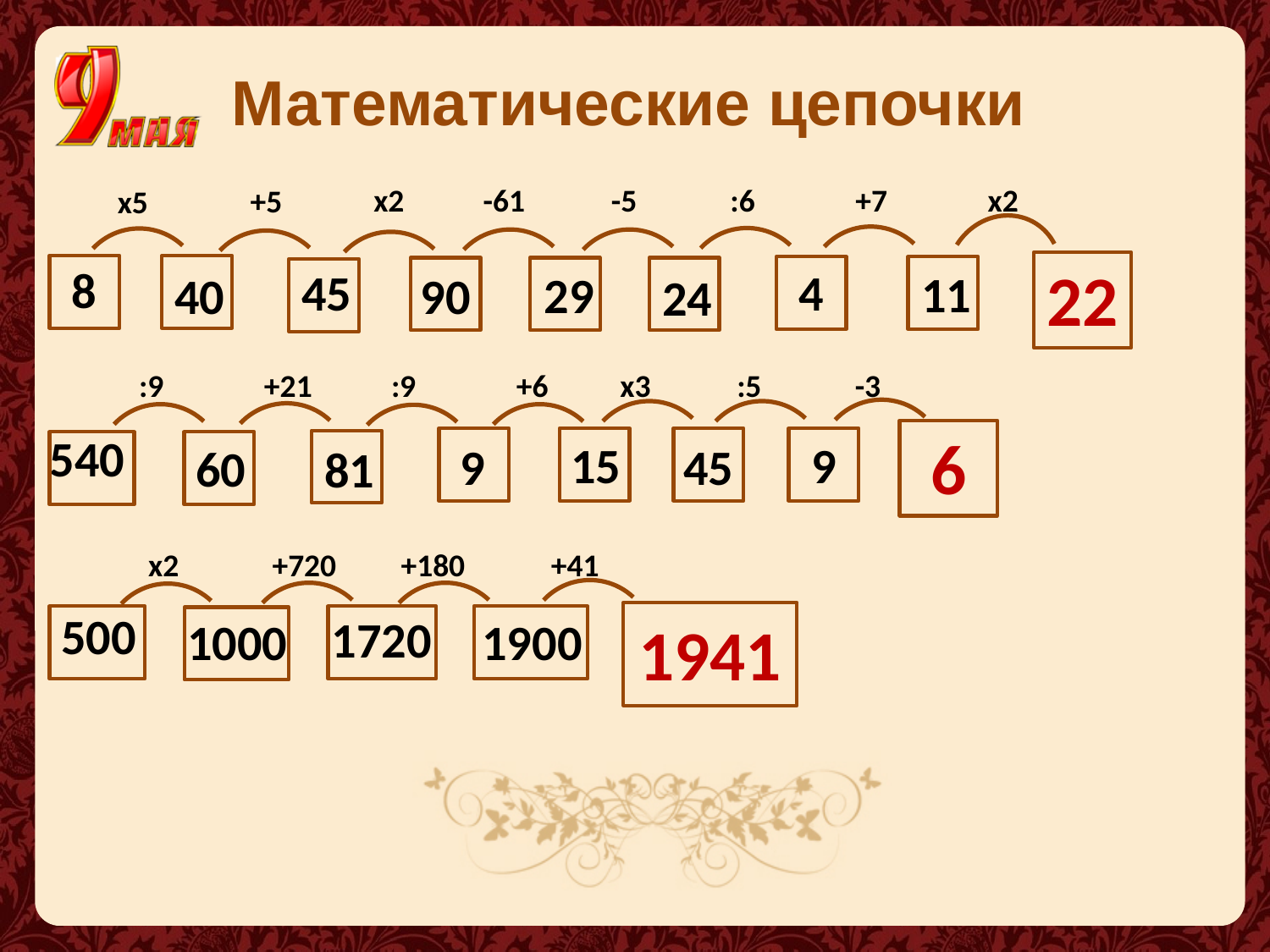

Математические цепочки
  х2           -61            -5             :6              +7              х2
+5
х5

 500
22
8

45

4

11

29

40

90
24
   :9              +21           :9              +6          х3            :5             -3

6

9

15

45
9

60

81
х2             +720         +180            +41

1720

1000
1900
1941